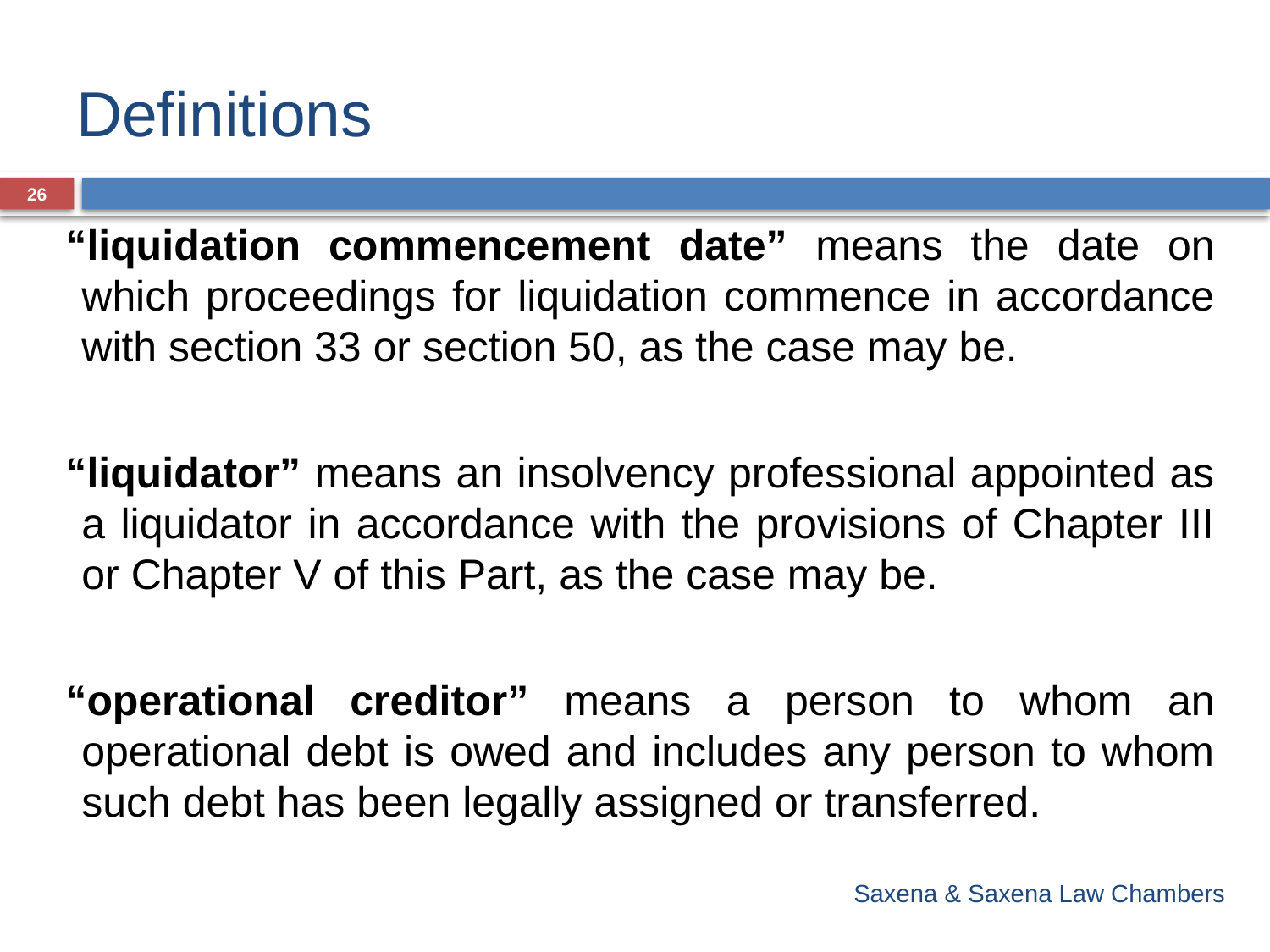

# Definitions
26
“liquidation commencement date” means the date on which proceedings for liquidation commence in accordance with section 33 or section 50, as the case may be.

“liquidator” means an insolvency professional appointed as a liquidator in accordance with the provisions of Chapter III or Chapter V of this Part, as the case may be.

“operational creditor” means a person to whom an operational debt is owed and includes any person to whom such debt has been legally assigned or transferred.

Saxena & Saxena Law Chambers